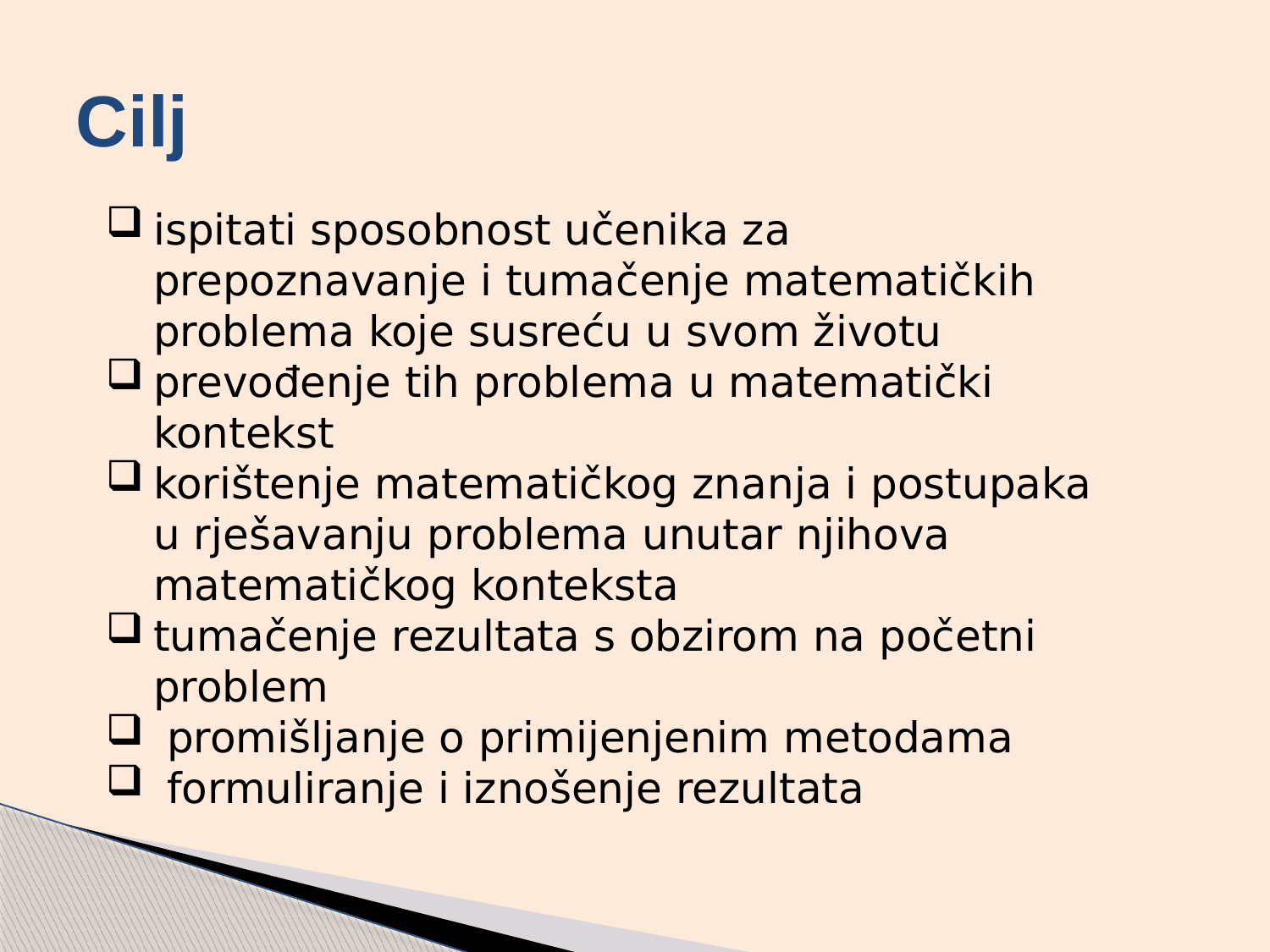

# Cilj
ispitati sposobnost učenika za prepoznavanje i tumačenje matematičkih problema koje susreću u svom životu
prevođenje tih problema u matematički kontekst
korištenje matematičkog znanja i postupaka u rješavanju problema unutar njihova matematičkog konteksta
tumačenje rezultata s obzirom na početni problem
 promišljanje o primijenjenim metodama
 formuliranje i iznošenje rezultata